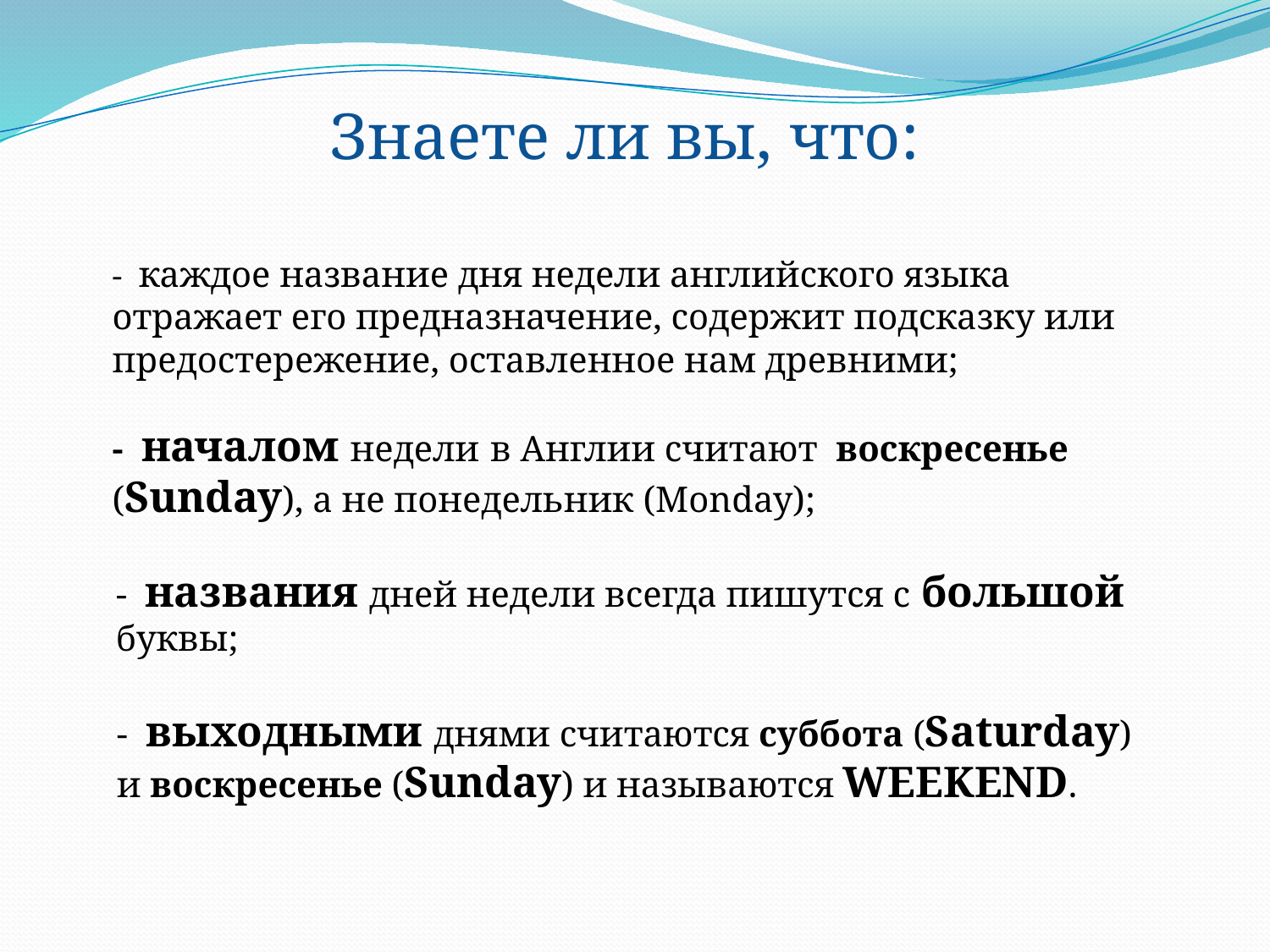

Знаете ли вы, что:
-  каждое название дня недели английского языка отражает его предназначение, содержит подсказку или предостережение, оставленное нам древними;

-  началом недели в Англии считают  воскресенье (Sunday), а не понедельник (Monday);
-  названия дней недели всегда пишутся с большой буквы;
-  выходными днями считаются суббота (Saturday) и воскресенье (Sunday) и называются WEEKEND.